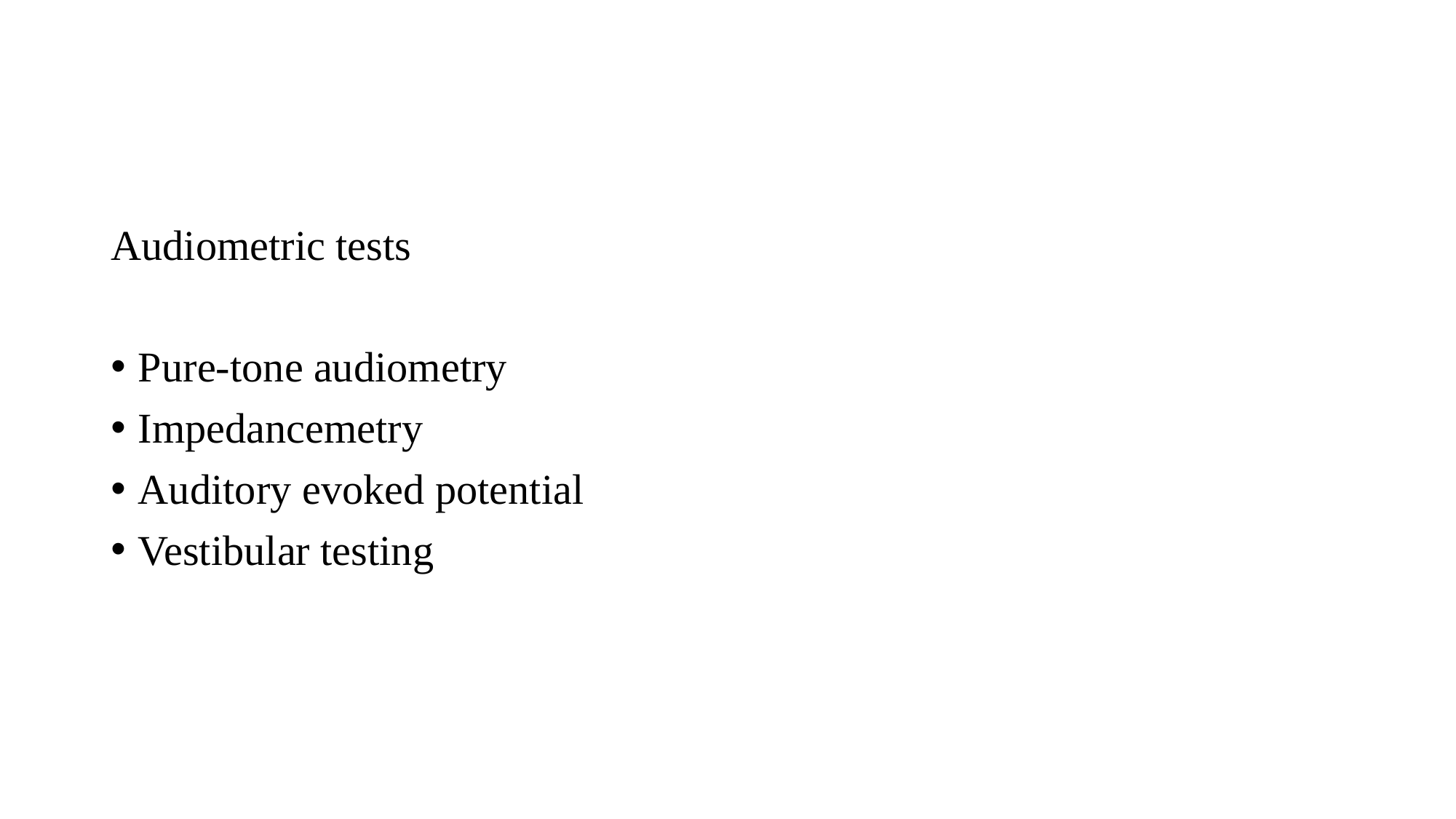

#
Audiometric tests

Pure-tone audiometry
Impedancemetry
Auditory evoked potential
Vestibular testing